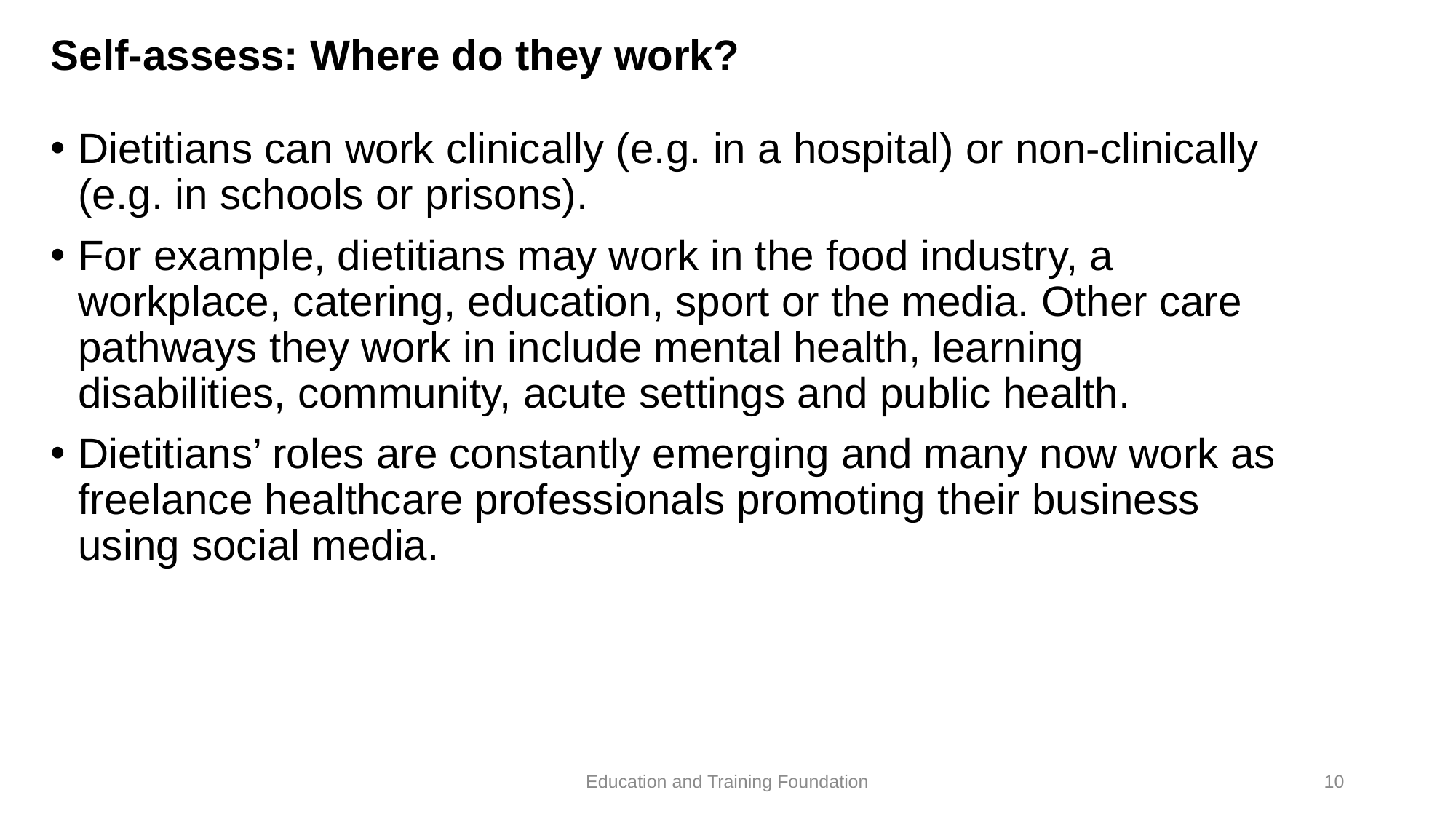

# Self-assess: Where do they work?
Dietitians can work clinically (e.g. in a hospital) or non-clinically (e.g. in schools or prisons).
For example, dietitians may work in the food industry, a workplace, catering, education, sport or the media. Other care pathways they work in include mental health, learning disabilities, community, acute settings and public health.
Dietitians’ roles are constantly emerging and many now work as freelance healthcare professionals promoting their business using social media.
Education and Training Foundation
10